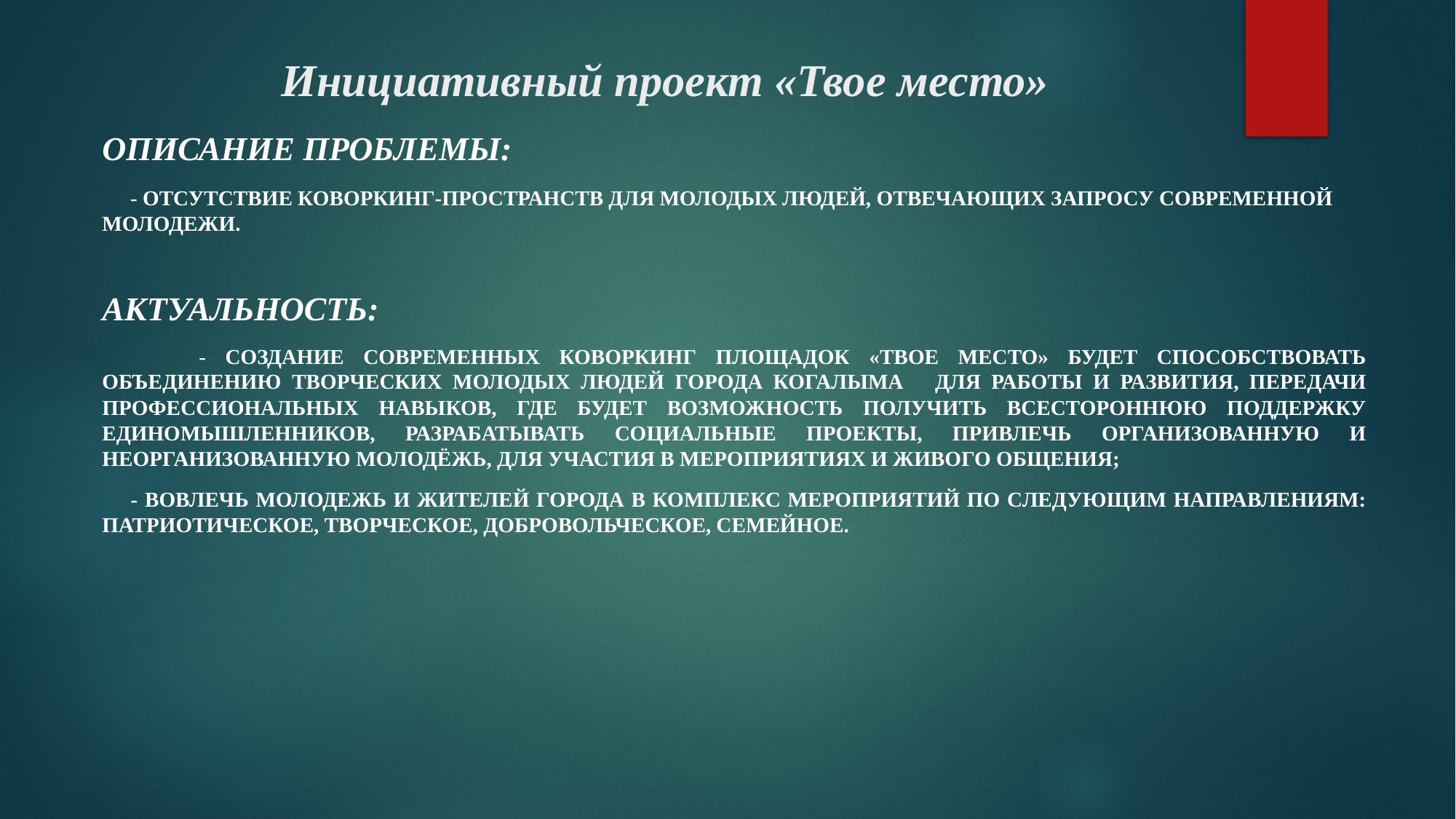

# Инициативный проект «Твое место»
Описание проблемы:
     - отсутствие коворкинг-пространств для молодых людей, отвечающих запросу современной молодежи.

Актуальность:
     - создание современных коворкинг площадок «Твое место» будет способствовать объединению творческих молодых людей города Когалыма   для работы и развития, передачи профессиональных навыков, где будет возможность получить всестороннюю поддержку единомышленников, разрабатывать социальные проекты, привлечь организованную и неорганизованную молодёжь, для участия в мероприятиях и живого общения;
    - вовлечь молодежь и жителей города в комплекс мероприятий по следующим направлениям: патриотическое, творческое, добровольческое, семейное.